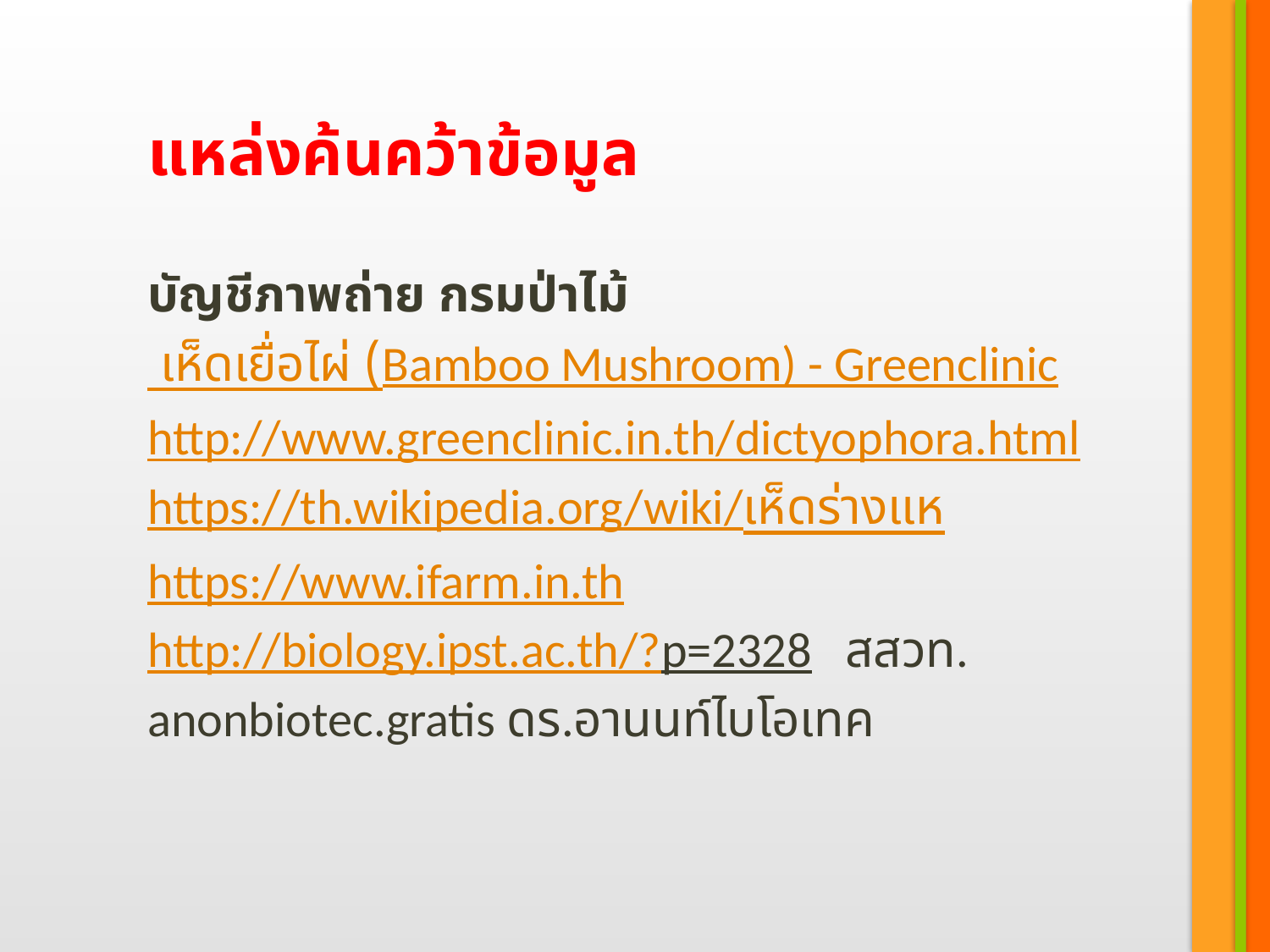

แหล่งค้นคว้าข้อมูล

บัญชีภาพถ่าย กรมป่าไม้
 เห็ดเยื่อไผ่ (Bamboo Mushroom) - Greenclinic
http://www.greenclinic.in.th/dictyophora.html
https://th.wikipedia.org/wiki/เห็ดร่างแห
https://www.ifarm.in.th
http://biology.ipst.ac.th/?p=2328   สสวท.
anonbiotec.gratis ดร.อานนท์ไบโอเทค